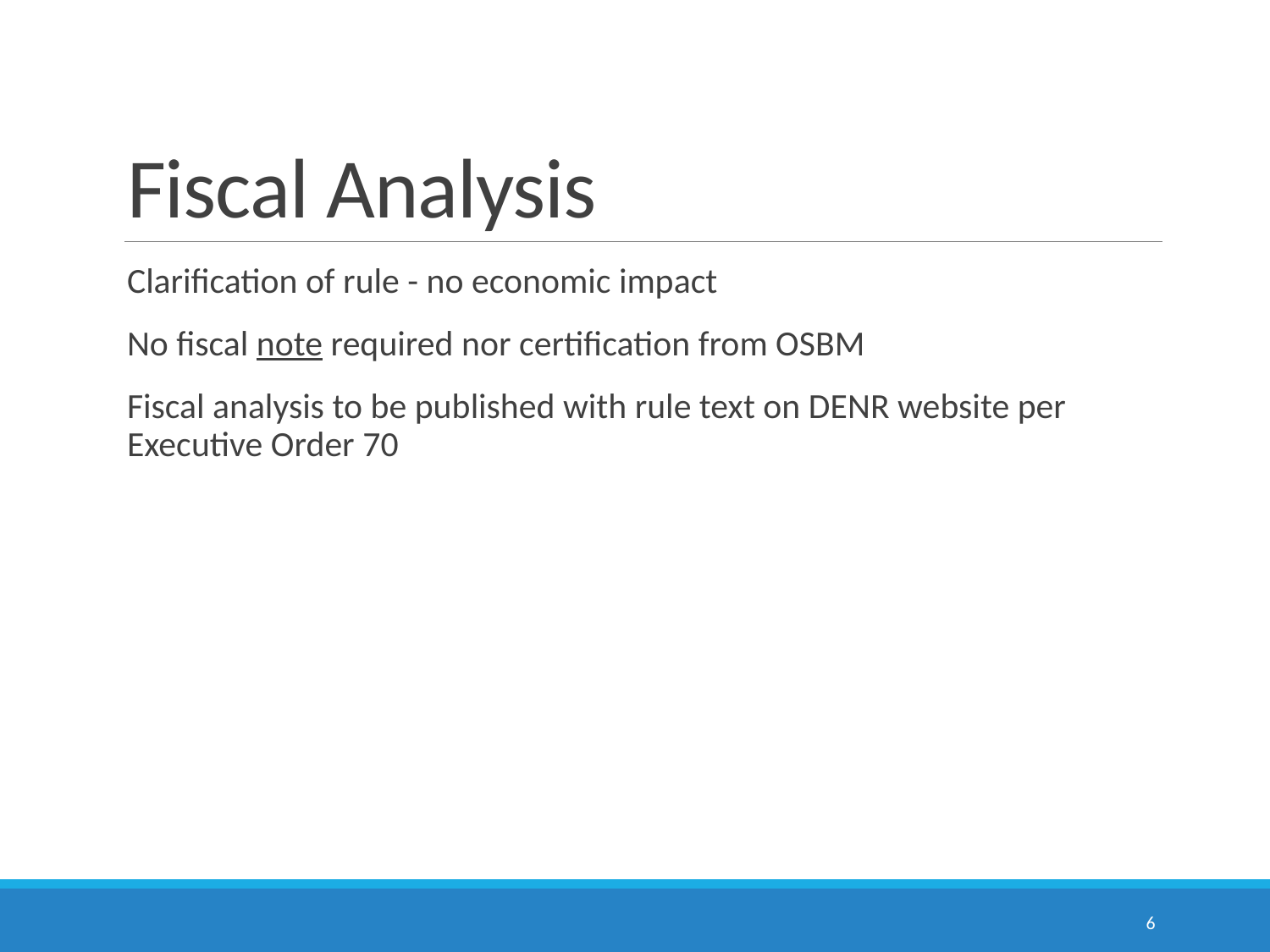

# Fiscal Analysis
Clarification of rule - no economic impact
No fiscal note required nor certification from OSBM
Fiscal analysis to be published with rule text on DENR website per Executive Order 70
6